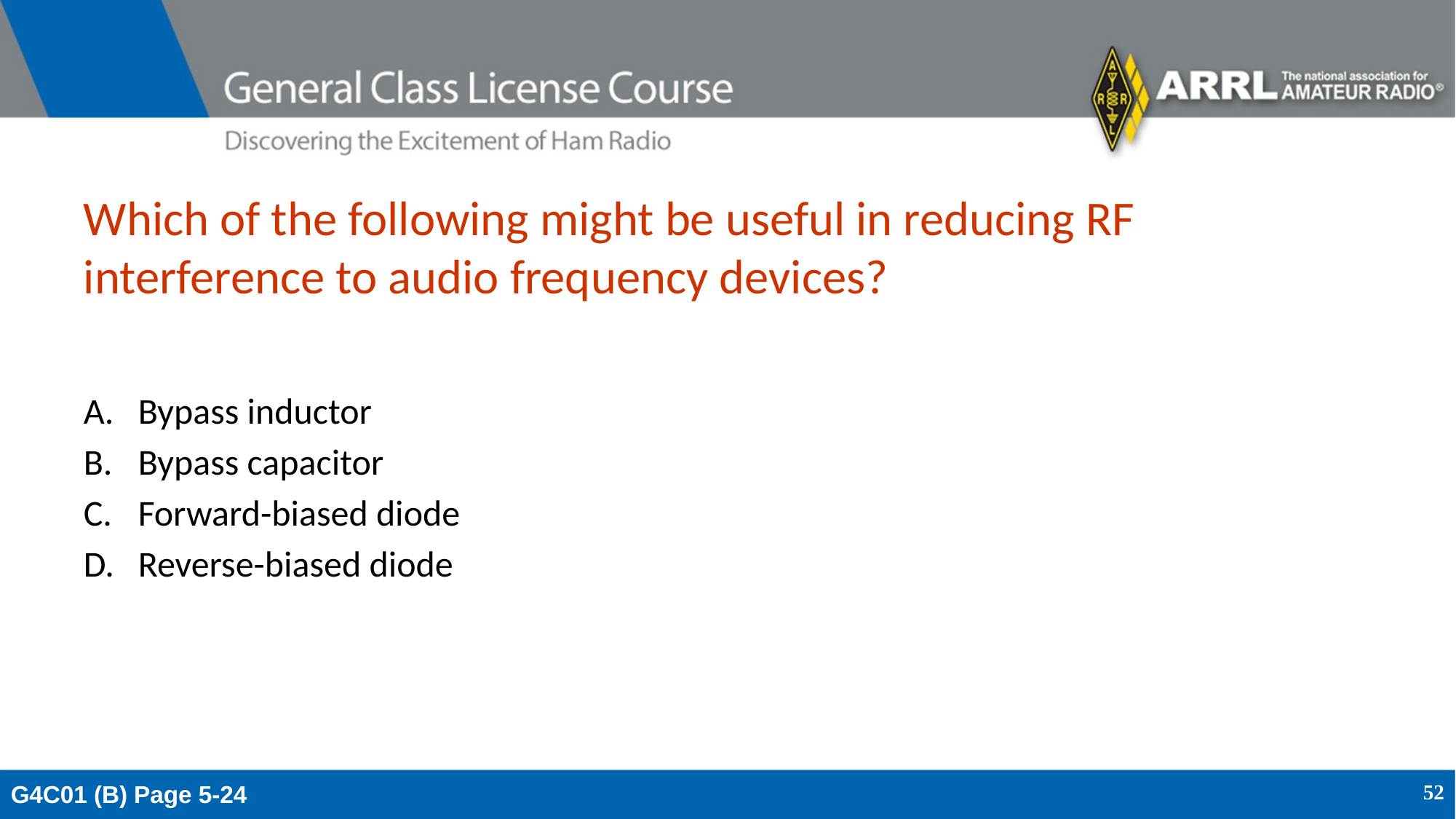

# Which of the following might be useful in reducing RF interference to audio frequency devices?
Bypass inductor
Bypass capacitor
Forward-biased diode
Reverse-biased diode
G4C01 (B) Page 5-24
52